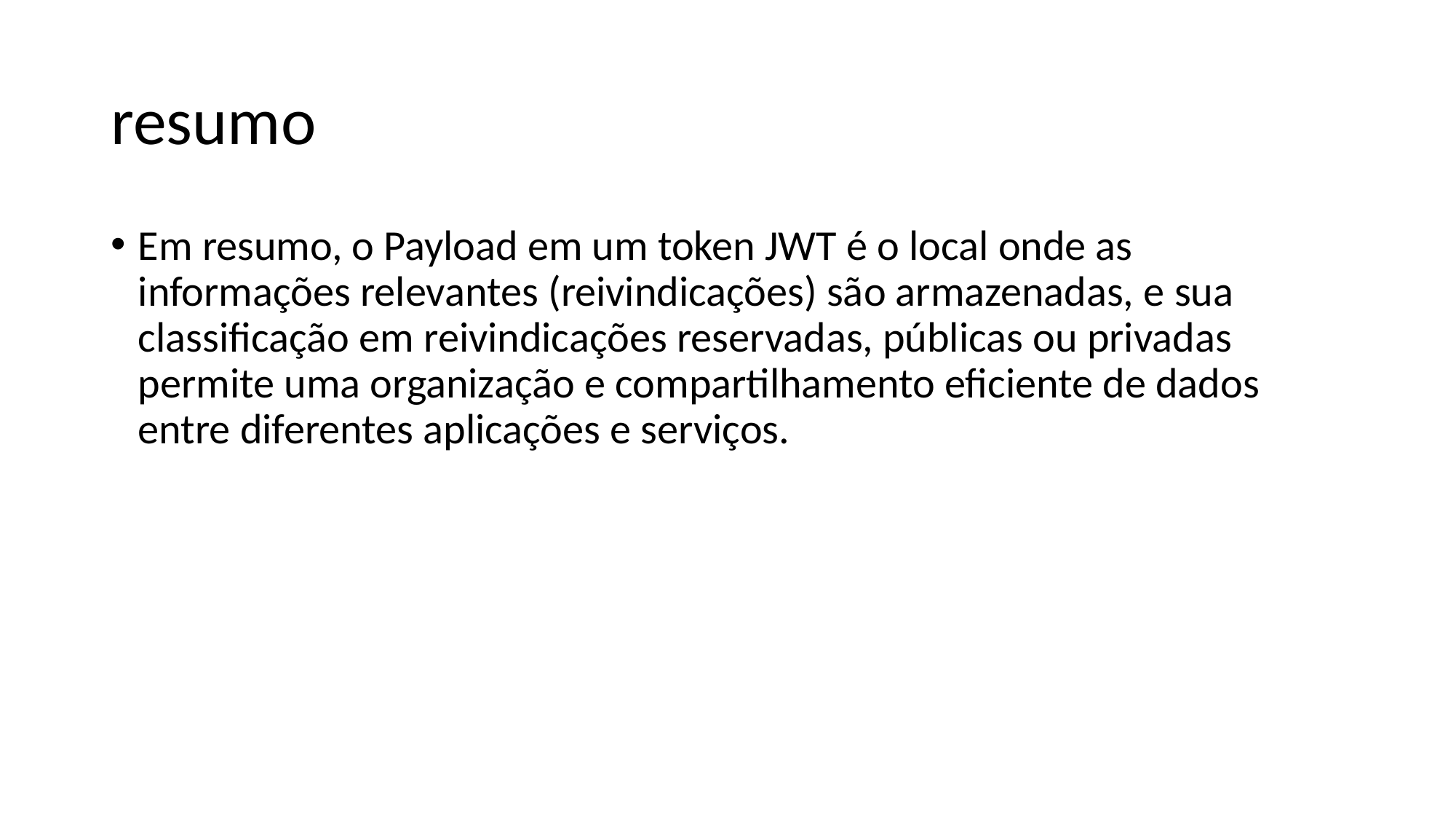

# resumo
Em resumo, o Payload em um token JWT é o local onde as informações relevantes (reivindicações) são armazenadas, e sua classificação em reivindicações reservadas, públicas ou privadas permite uma organização e compartilhamento eficiente de dados entre diferentes aplicações e serviços.